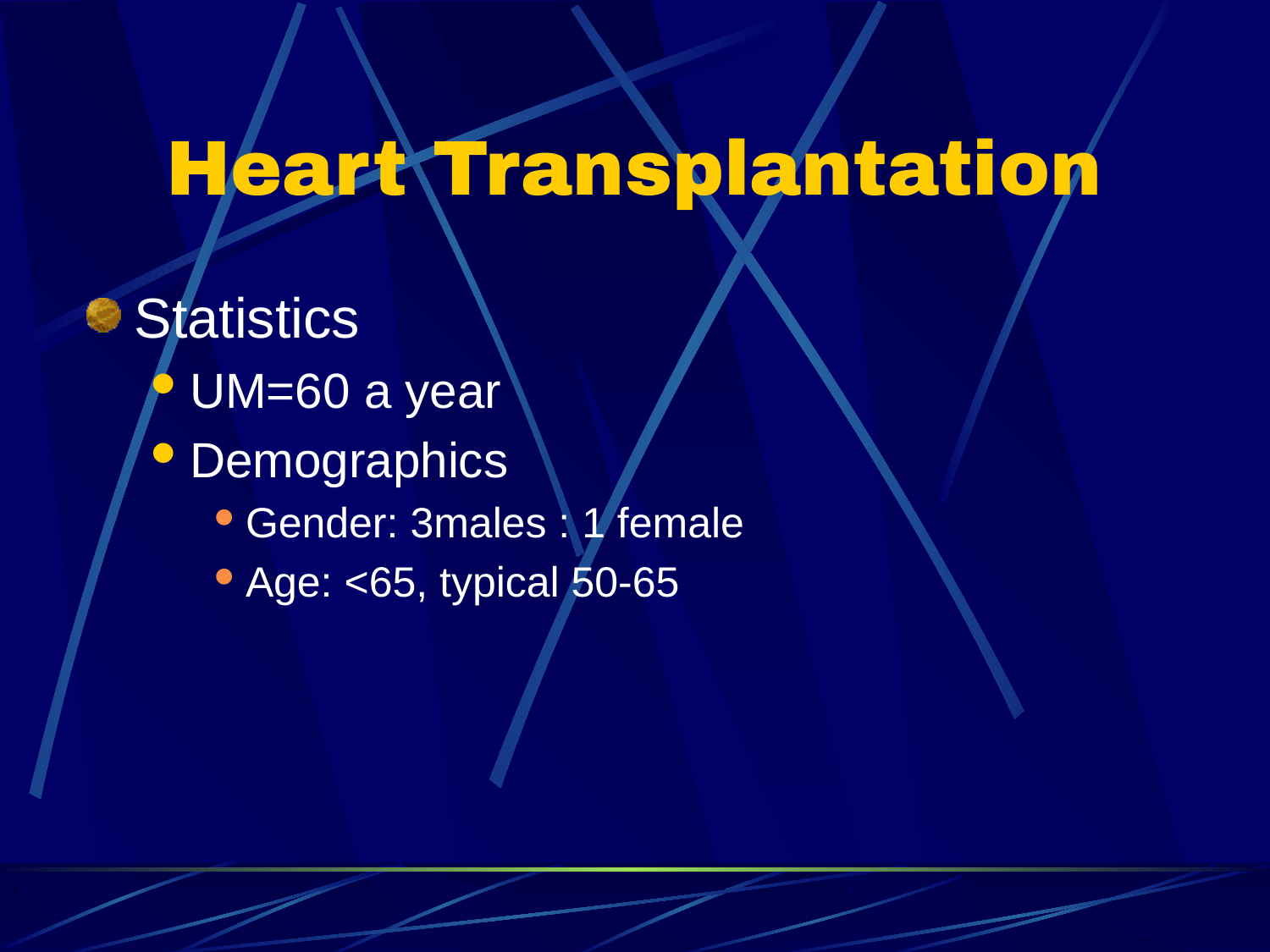

# Heart Transplantation
Statistics
UM=60 a year
Demographics
Gender: 3males : 1 female
Age: <65, typical 50-65